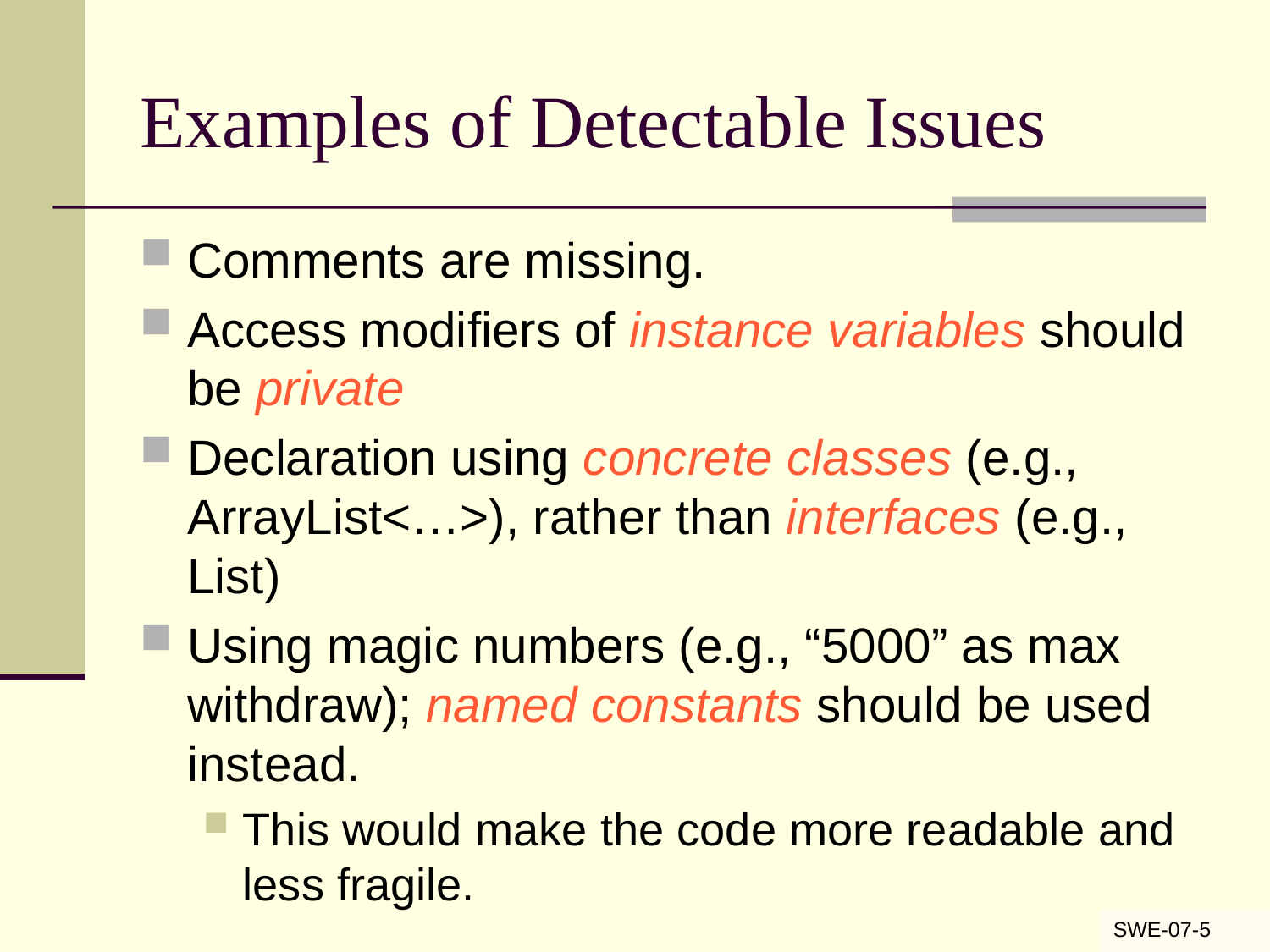

# Examples of Detectable Issues
Comments are missing.
Access modifiers of instance variables should be private
Declaration using concrete classes (e.g., ArrayList<…>), rather than interfaces (e.g., List)
Using magic numbers (e.g., “5000” as max withdraw); named constants should be used instead.
This would make the code more readable and less fragile.